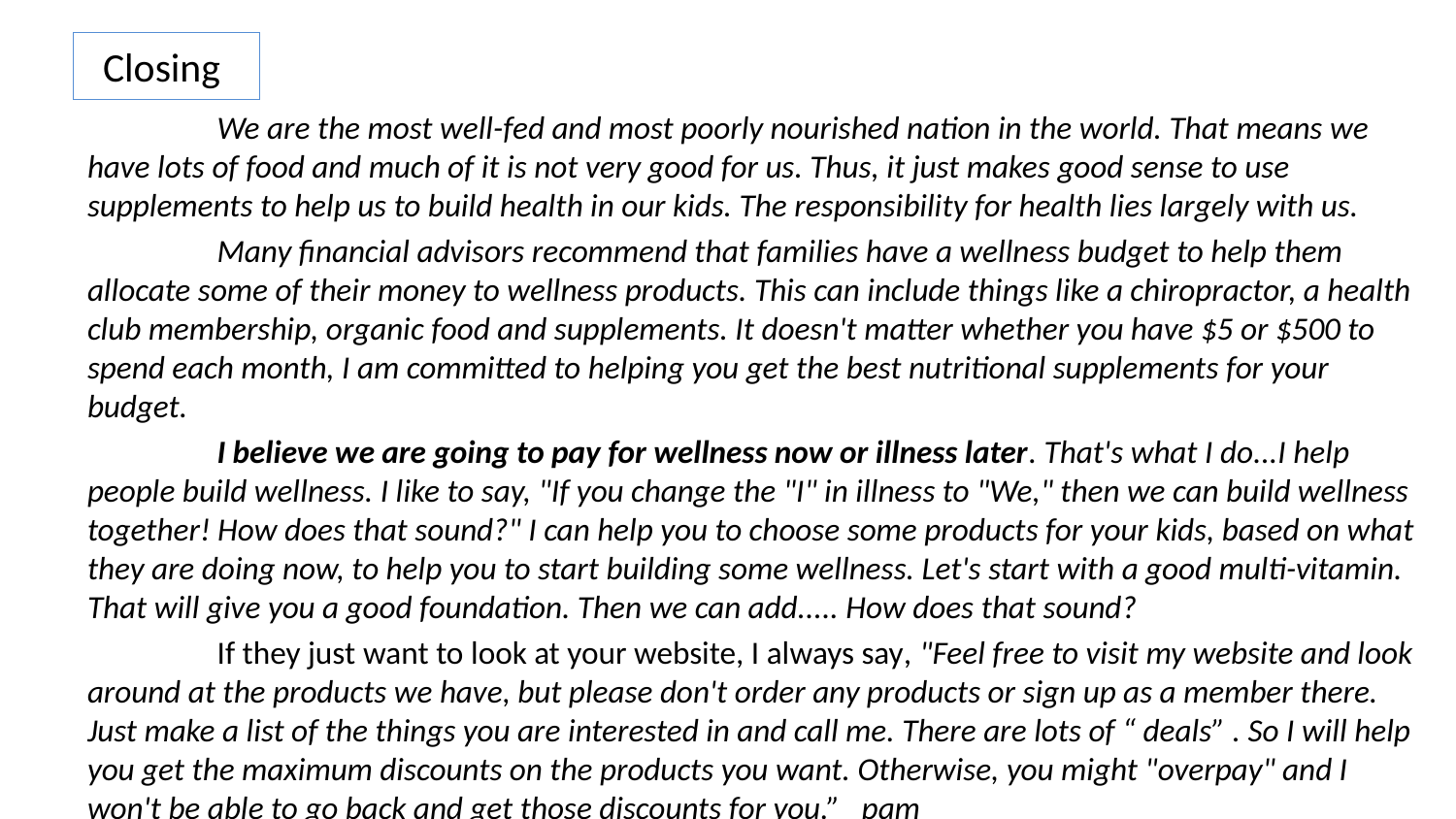

# Closing
	We are the most well-fed and most poorly nourished nation in the world. That means we have lots of food and much of it is not very good for us. Thus, it just makes good sense to use supplements to help us to build health in our kids. The responsibility for health lies largely with us.
	Many financial advisors recommend that families have a wellness budget to help them allocate some of their money to wellness products. This can include things like a chiropractor, a health club membership, organic food and supplements. It doesn't matter whether you have $5 or $500 to spend each month, I am committed to helping you get the best nutritional supplements for your budget.
	I believe we are going to pay for wellness now or illness later. That's what I do...I help people build wellness. I like to say, "If you change the "I" in illness to "We," then we can build wellness together! How does that sound?" I can help you to choose some products for your kids, based on what they are doing now, to help you to start building some wellness. Let's start with a good multi-vitamin. That will give you a good foundation. Then we can add..... How does that sound?
	If they just want to look at your website, I always say, "Feel free to visit my website and look around at the products we have, but please don't order any products or sign up as a member there. Just make a list of the things you are interested in and call me. There are lots of “ deals” . So I will help you get the maximum discounts on the products you want. Otherwise, you might "overpay" and I won't be able to go back and get those discounts for you.”   pam